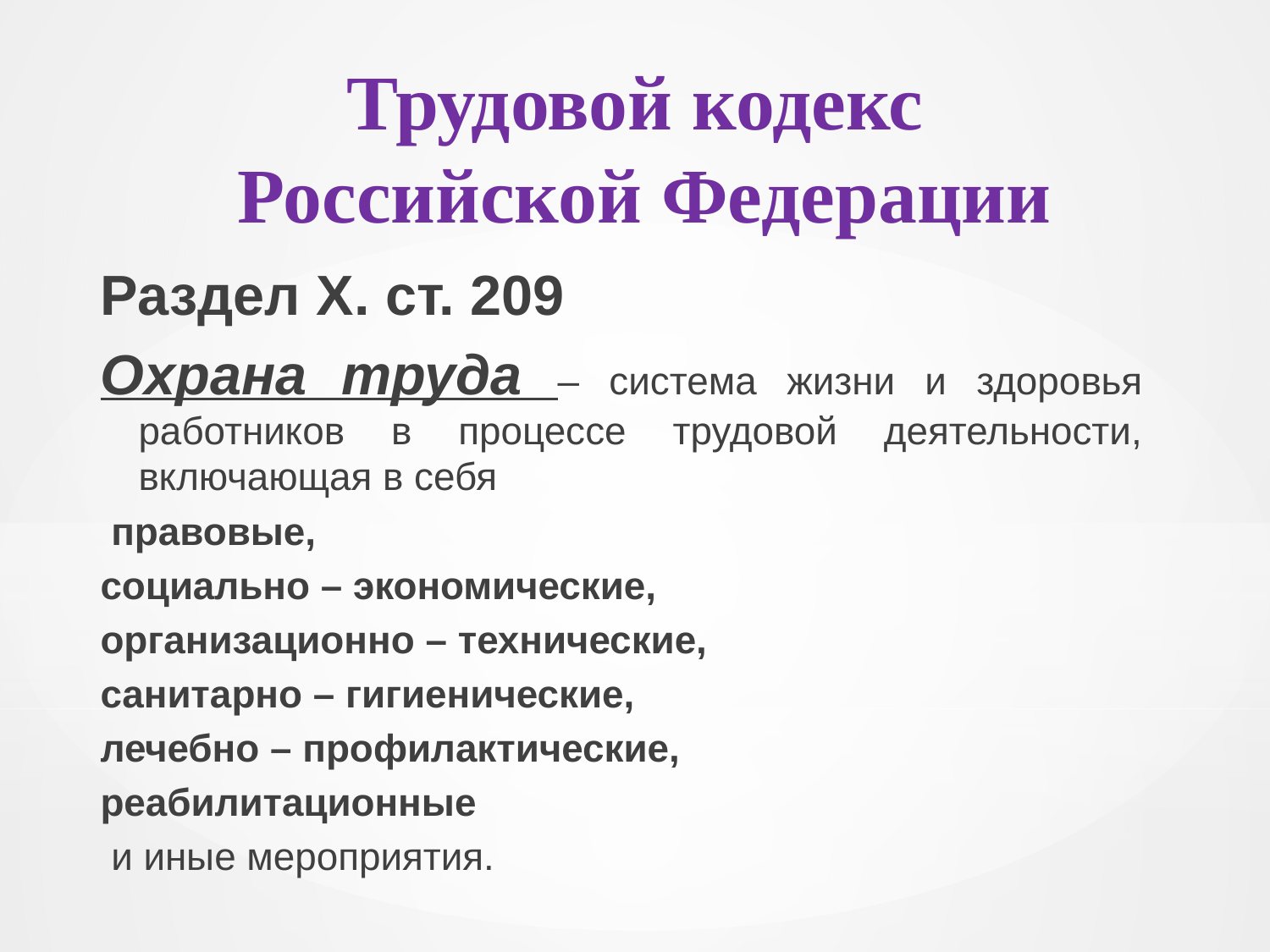

Трудовой кодекс
Российской Федерации
Раздел X. ст. 209
Охрана труда – система жизни и здоровья работников в процессе трудовой деятельности, включающая в себя
 правовые,
социально – экономические,
организационно – технические,
санитарно – гигиенические,
лечебно – профилактические,
реабилитационные
 и иные мероприятия.